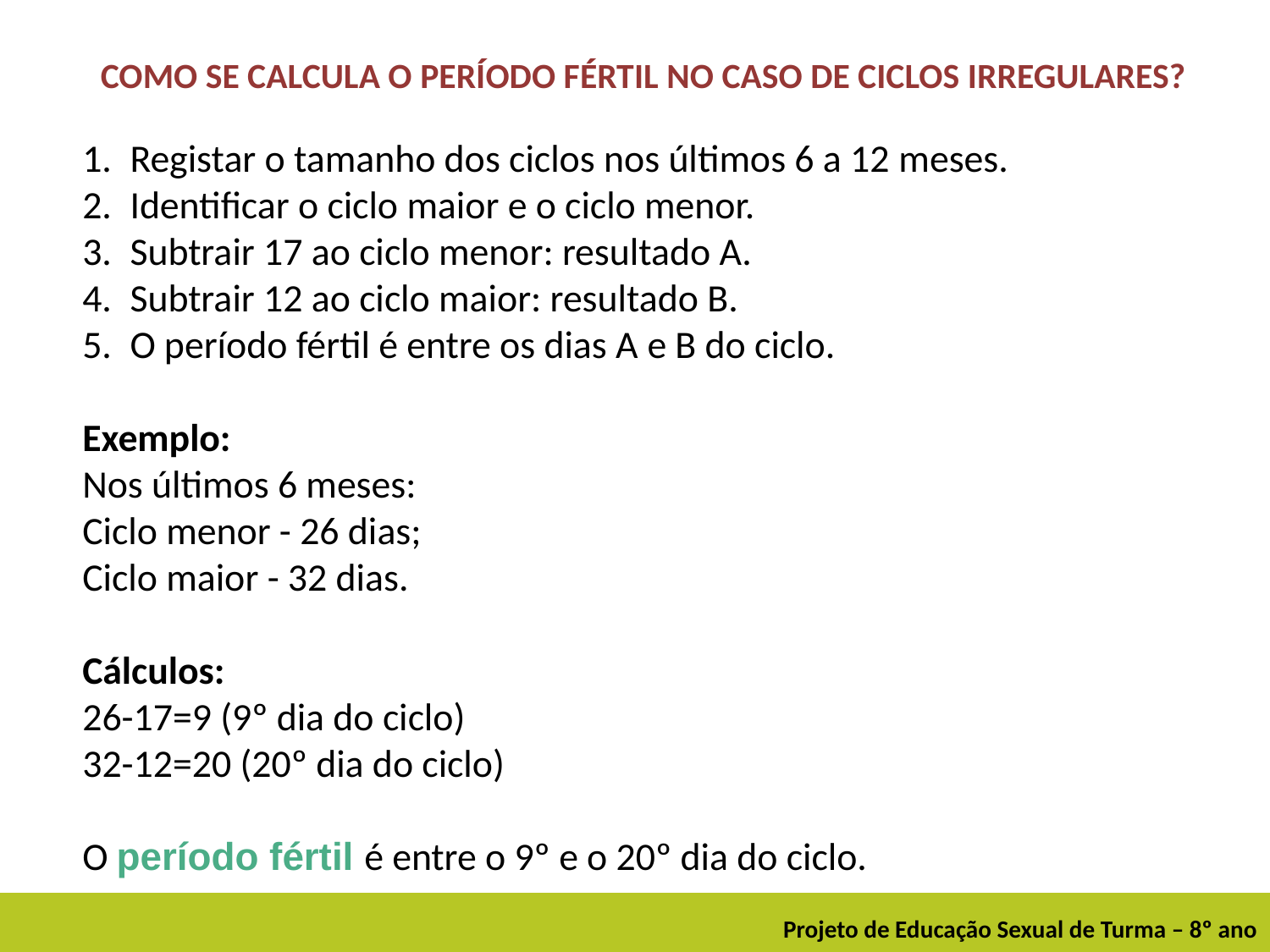

COMO SE CALCULA O PERÍODO FÉRTIL NO CASO DE CICLOS IRREGULARES?

Registar o tamanho dos ciclos nos últimos 6 a 12 meses.
Identificar o ciclo maior e o ciclo menor.
Subtrair 17 ao ciclo menor: resultado A.
Subtrair 12 ao ciclo maior: resultado B.
O período fértil é entre os dias A e B do ciclo.

Exemplo:
Nos últimos 6 meses:
Ciclo menor - 26 dias;
Ciclo maior - 32 dias.

Cálculos:
26-17=9 (9º dia do ciclo)
32-12=20 (20º dia do ciclo)

O período fértil é entre o 9º e o 20º dia do ciclo.

Projeto de Educação Sexual de Turma – 8º ano